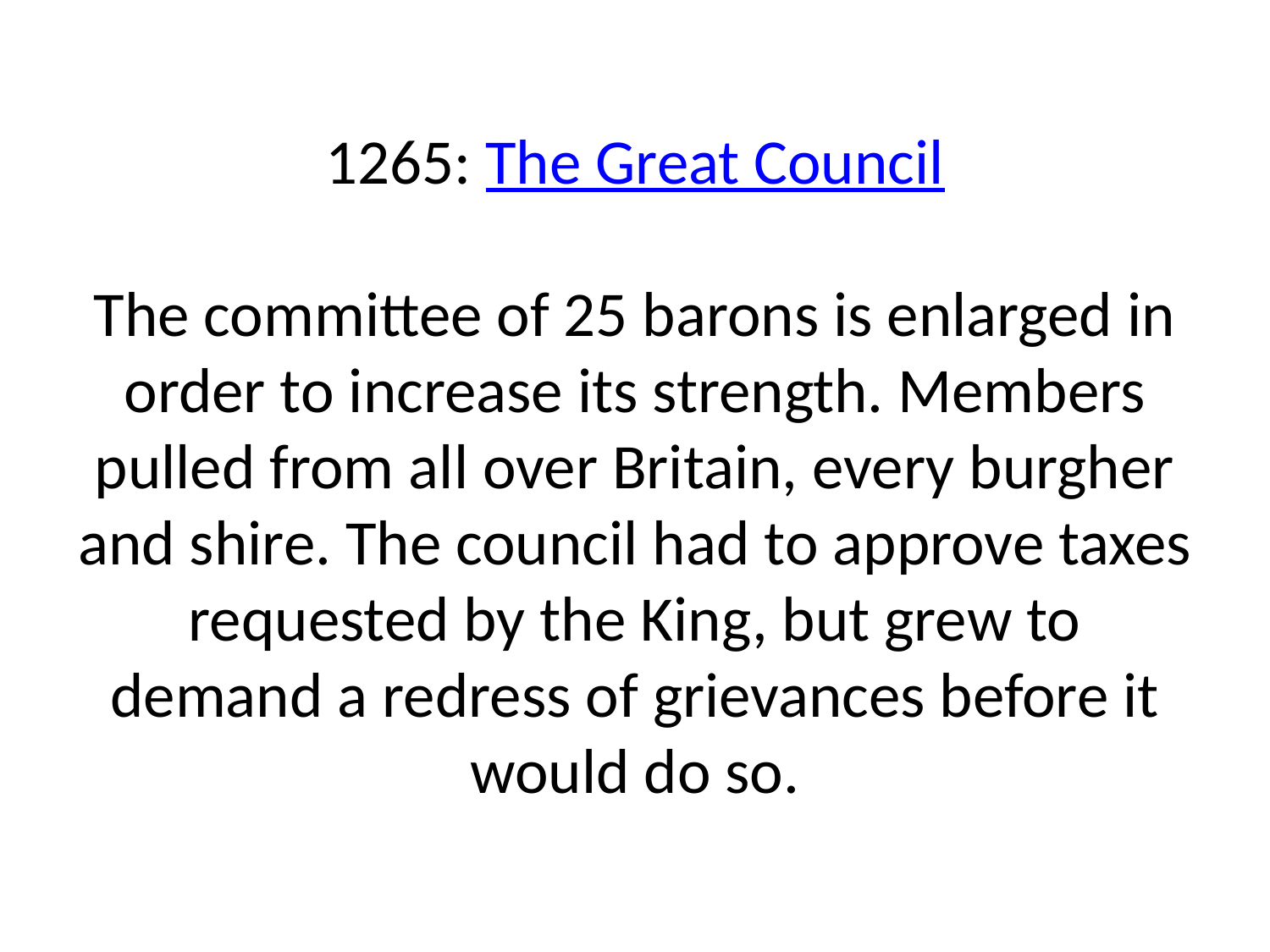

# 1265: The Great Council The committee of 25 barons is enlarged in order to increase its strength. Members pulled from all over Britain, every burgher and shire. The council had to approve taxes requested by the King, but grew to demand a redress of grievances before it would do so.